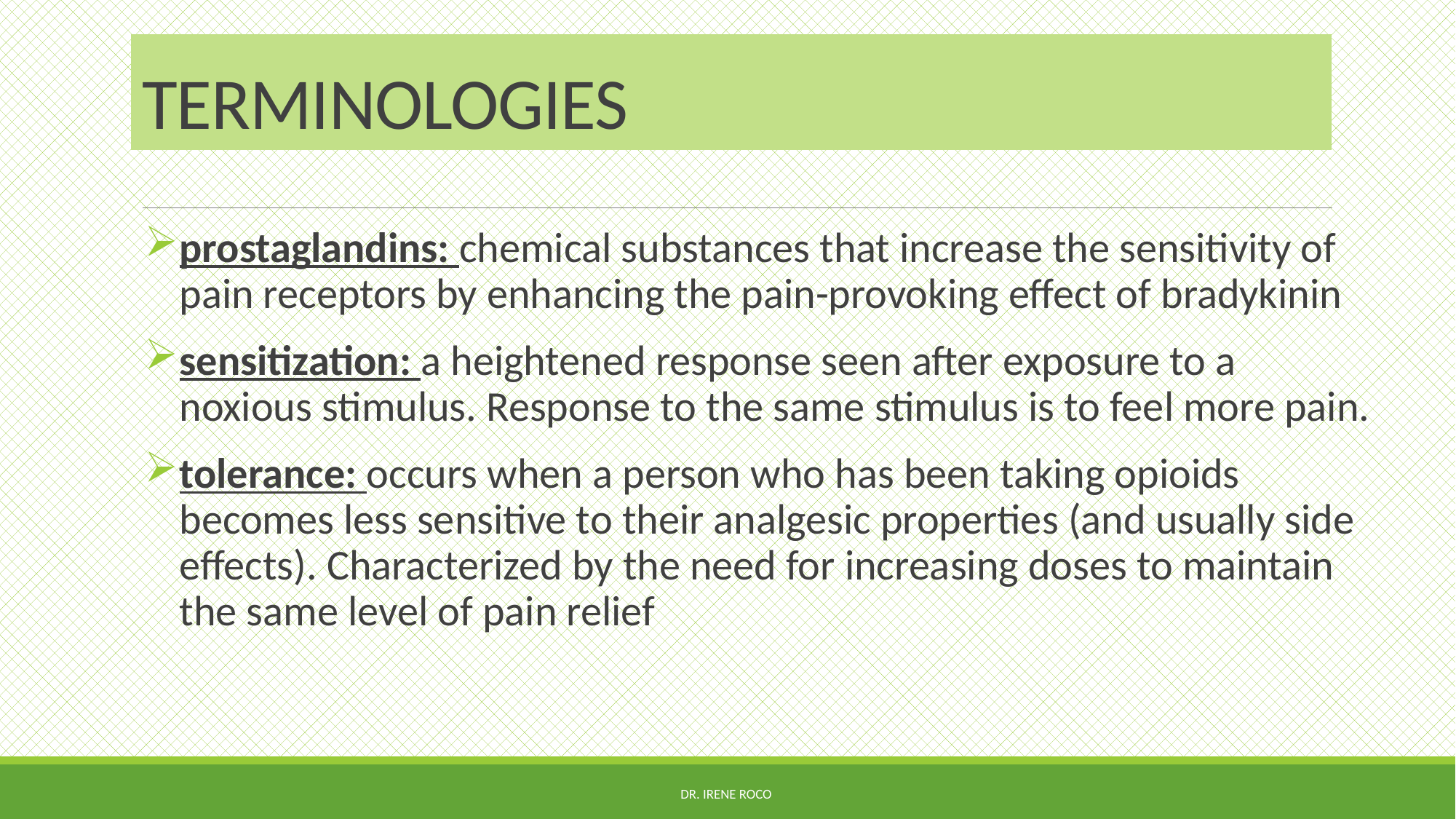

# TERMINOLOGIES
prostaglandins: chemical substances that increase the sensitivity of pain receptors by enhancing the pain-provoking effect of bradykinin
sensitization: a heightened response seen after exposure to a noxious stimulus. Response to the same stimulus is to feel more pain.
tolerance: occurs when a person who has been taking opioids becomes less sensitive to their analgesic properties (and usually side effects). Characterized by the need for increasing doses to maintain the same level of pain relief

Dr. Irene Roco